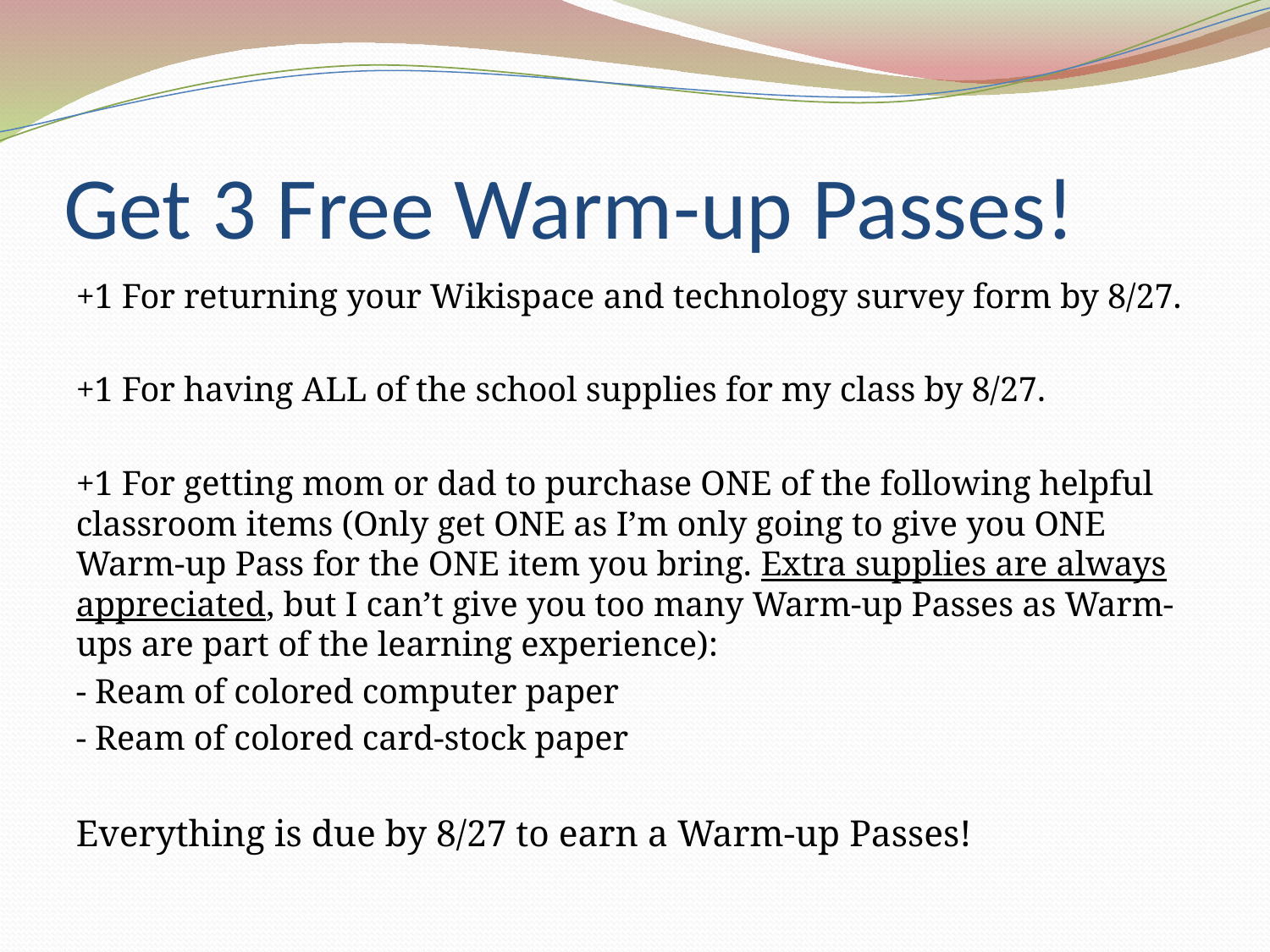

# Get 3 Free Warm-up Passes!
+1 For returning your Wikispace and technology survey form by 8/27.

+1 For having ALL of the school supplies for my class by 8/27.

+1 For getting mom or dad to purchase ONE of the following helpful classroom items (Only get ONE as I’m only going to give you ONE Warm-up Pass for the ONE item you bring. Extra supplies are always appreciated, but I can’t give you too many Warm-up Passes as Warm-ups are part of the learning experience):
- Ream of colored computer paper
- Ream of colored card-stock paper

Everything is due by 8/27 to earn a Warm-up Passes!